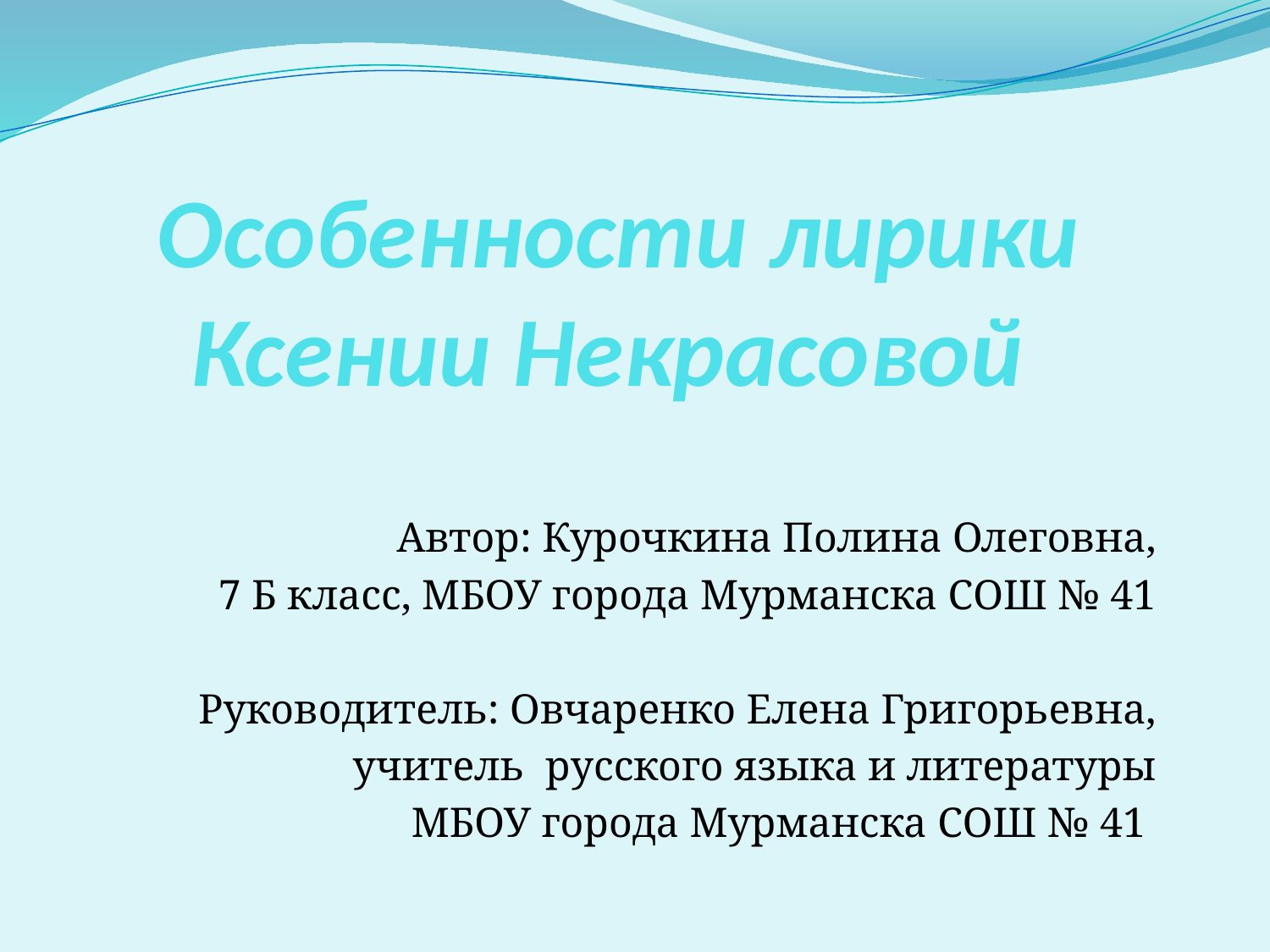

# Особенности лирики Ксении Некрасовой

Автор: Курочкина Полина Олеговна,
7 Б класс, МБОУ города Мурманска СОШ № 41

Руководитель: Овчаренко Елена Григорьевна,
учитель  русского языка и литературы
МБОУ города Мурманска СОШ № 41